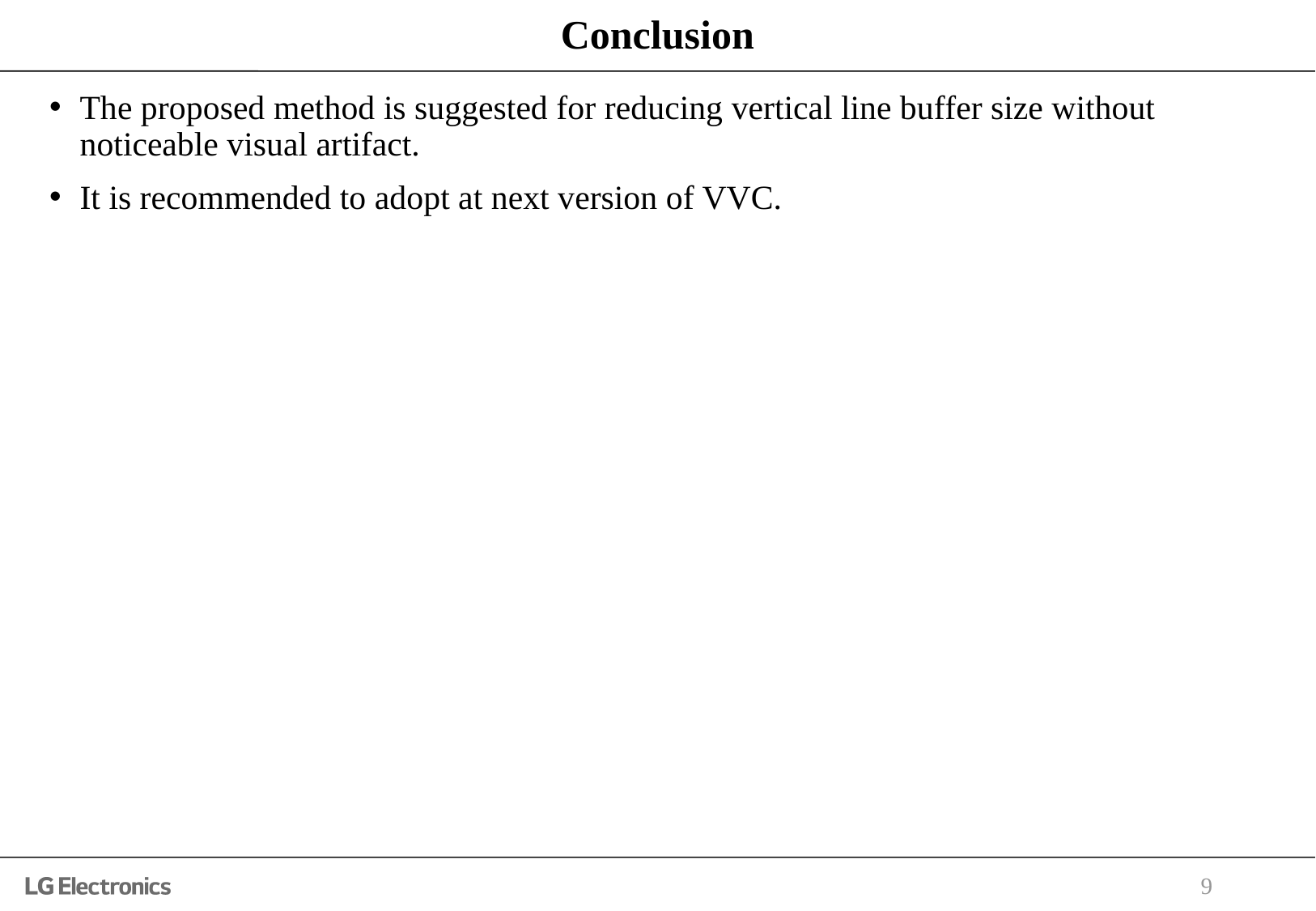

# Conclusion
The proposed method is suggested for reducing vertical line buffer size without noticeable visual artifact.
It is recommended to adopt at next version of VVC.

9